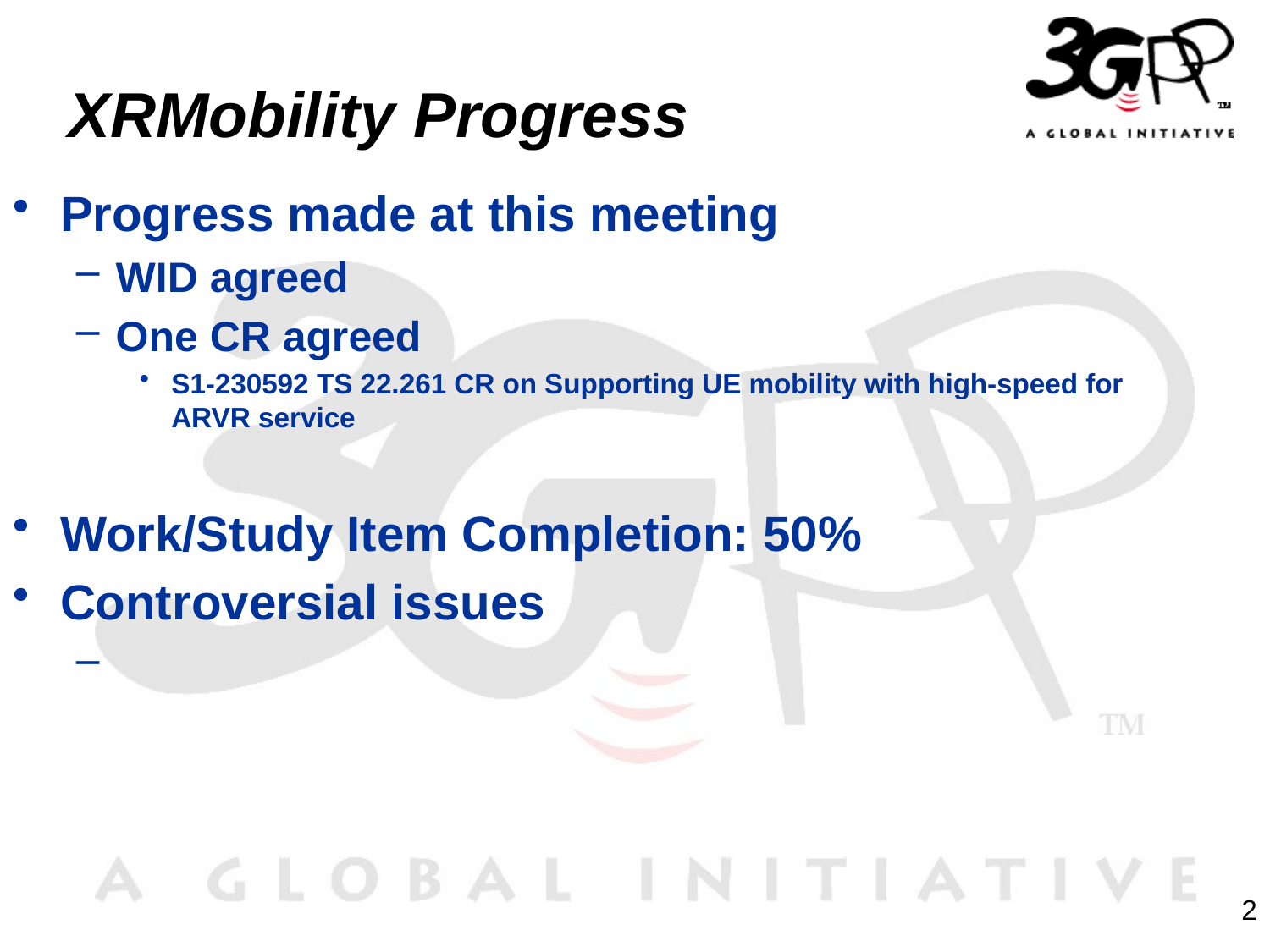

# XRMobility Progress
Progress made at this meeting
WID agreed
One CR agreed
S1-230592 TS 22.261 CR on Supporting UE mobility with high-speed for ARVR service

Work/Study Item Completion: 50%
Controversial issues

2